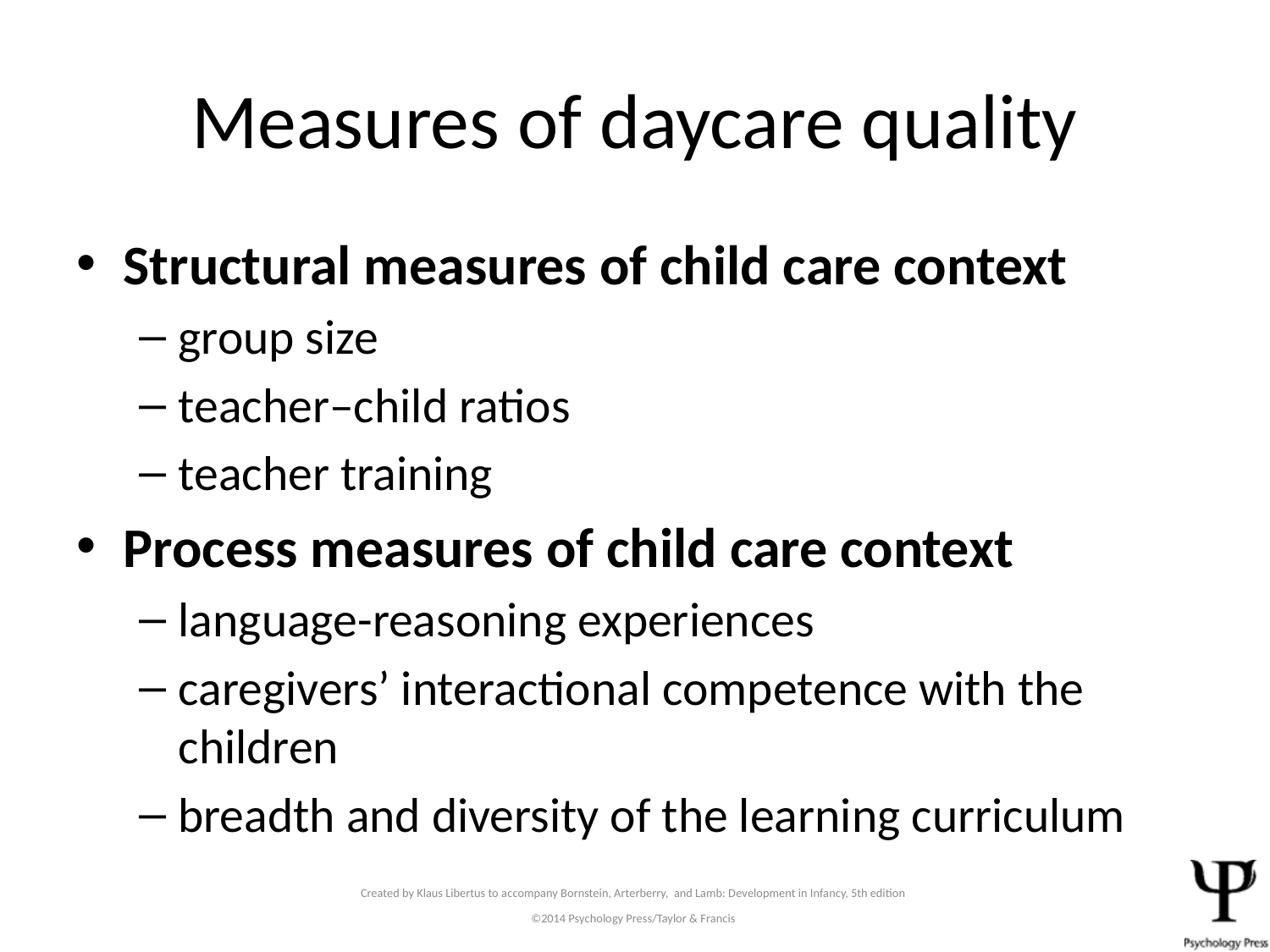

# Measures of daycare quality
Structural measures of child care context
group size
teacher–child ratios
teacher training
Process measures of child care context
language-reasoning experiences
caregivers’ interactional competence with the children
breadth and diversity of the learning curriculum
Created by Klaus Libertus to accompany Bornstein, Arterberry,  and Lamb: Development in Infancy, 5th edition
©2014 Psychology Press/Taylor & Francis